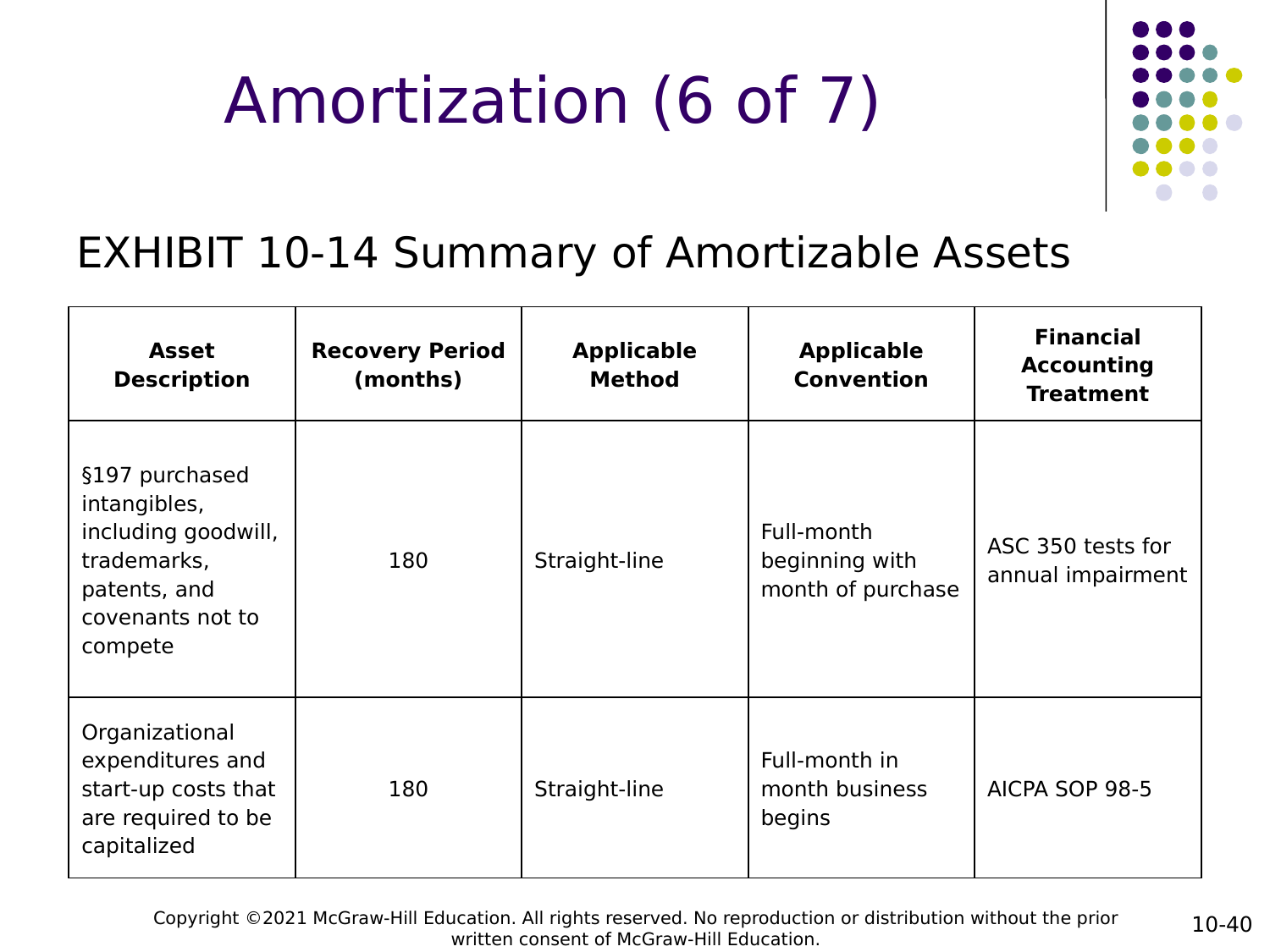

# Amortization (6 of 7)
EXHIBIT 10-14 Summary of Amortizable Assets
| Asset Description | Recovery Period (months) | Applicable Method | Applicable Convention | Financial Accounting Treatment |
| --- | --- | --- | --- | --- |
| §197 purchased intangibles, including goodwill, trademarks, patents, and covenants not to compete | 180 | Straight-line | Full-month beginning with month of purchase | ASC 350 tests for annual impairment |
| Organizational expenditures and start-up costs that are required to be capitalized | 180 | Straight-line | Full-month in month business begins | AICPA SOP 98-5 |
10-40